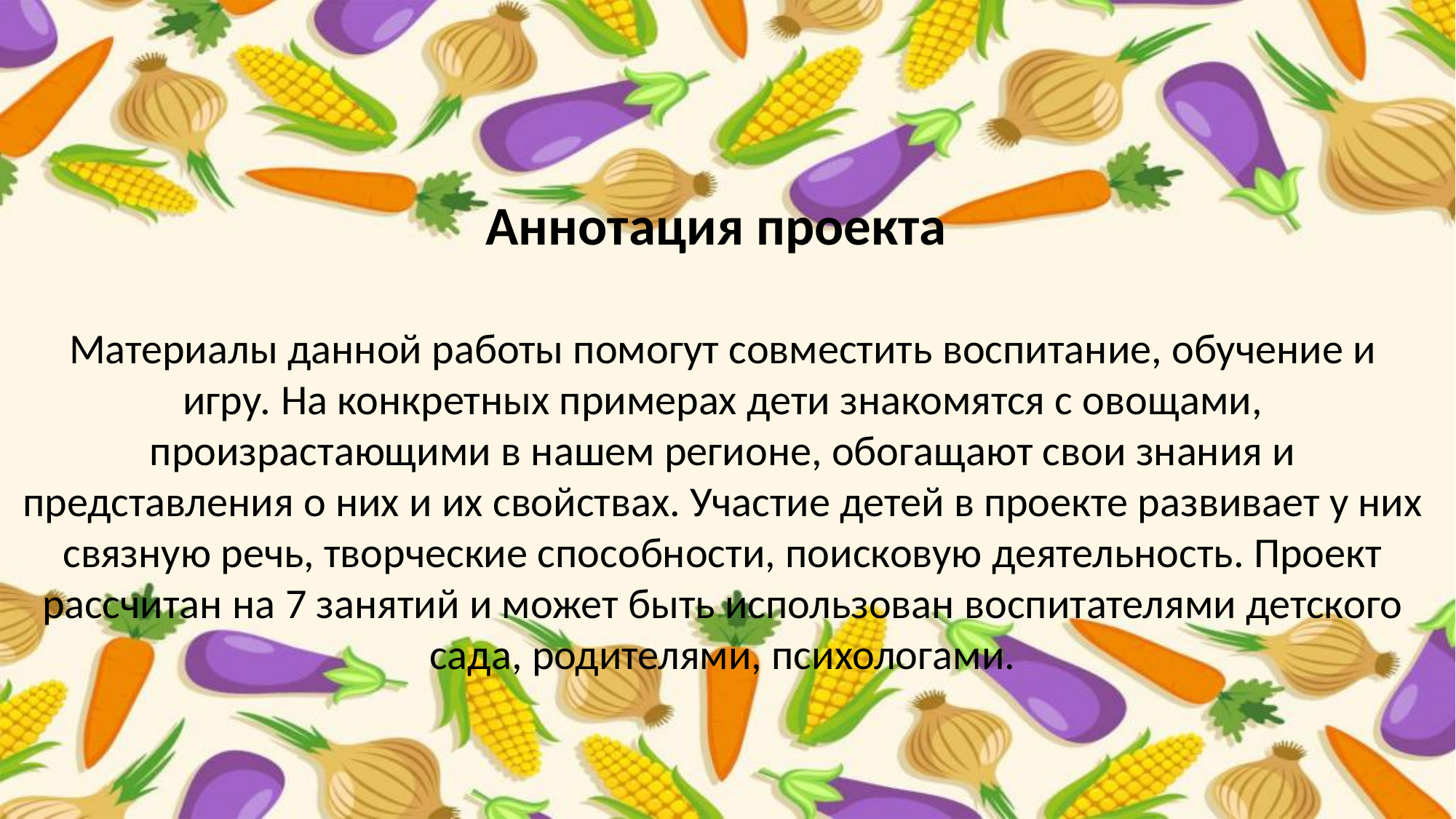

Аннотация проекта

Материалы данной работы помогут совместить воспитание, обучение и игру. На конкретных примерах дети знакомятся с овощами, произрастающими в нашем регионе, обогащают свои знания и представления о них и их свойствах. Участие детей в проекте развивает у них связную речь, творческие способности, поисковую деятельность. Проект рассчитан на 7 занятий и может быть использован воспитателями детского сада, родителями, психологами.